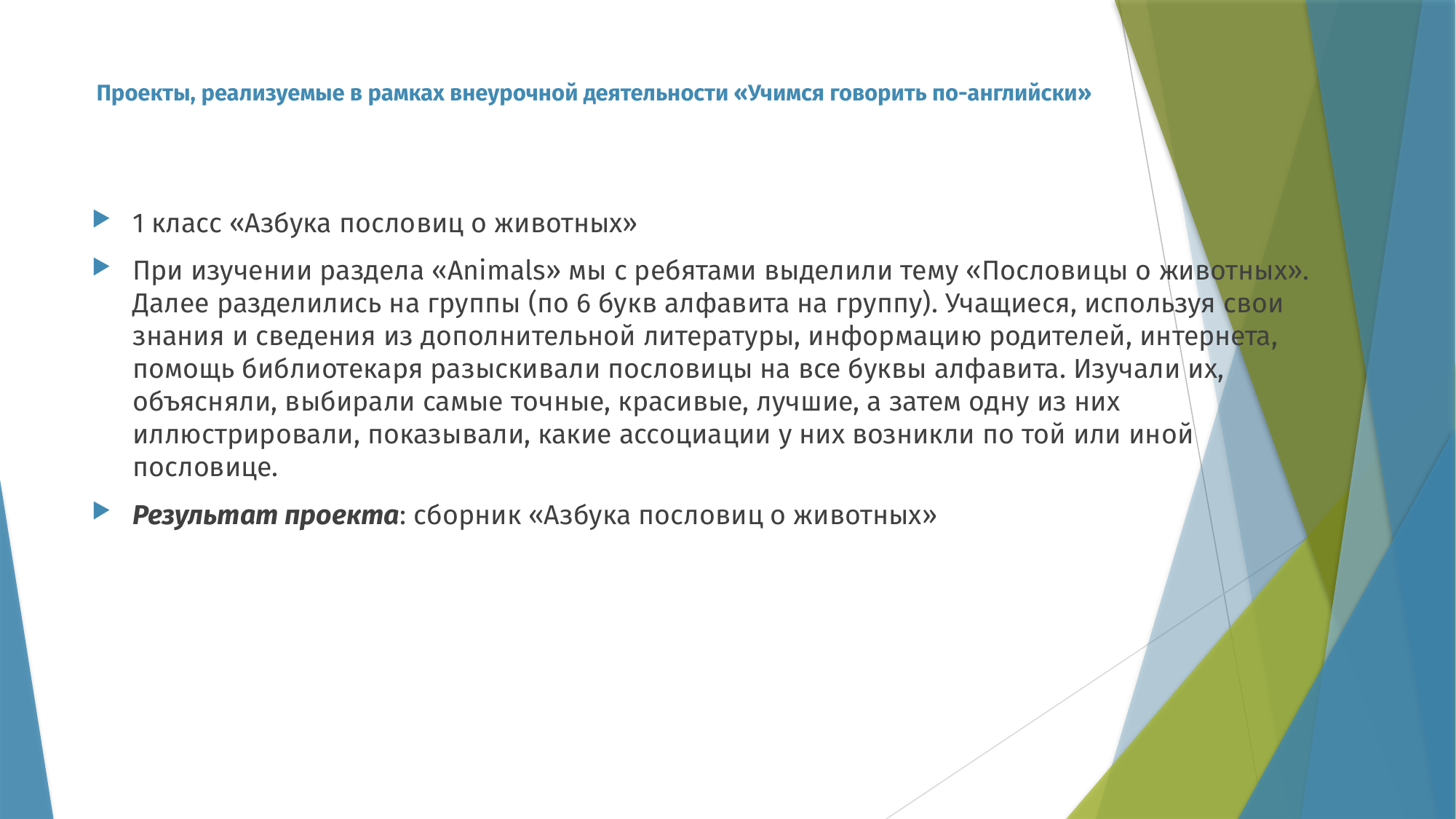

# Проекты, реализуемые в рамках внеурочной деятельности «Учимся говорить по-английски»
1 класс «Азбука пословиц о животных»
При изучении раздела «Animals» мы с ребятами выделили тему «Пословицы о животных». Далее разделились на группы (по 6 букв алфавита на группу). Учащиеся, используя свои знания и сведения из дополнительной литературы, информацию родителей, интернета, помощь библиотекаря разыскивали пословицы на все буквы алфавита. Изучали их, объясняли, выбирали самые точные, красивые, лучшие, а затем одну из них иллюстрировали, показывали, какие ассоциации у них возникли по той или иной пословице.
Результат проекта: сборник «Азбука пословиц о животных»